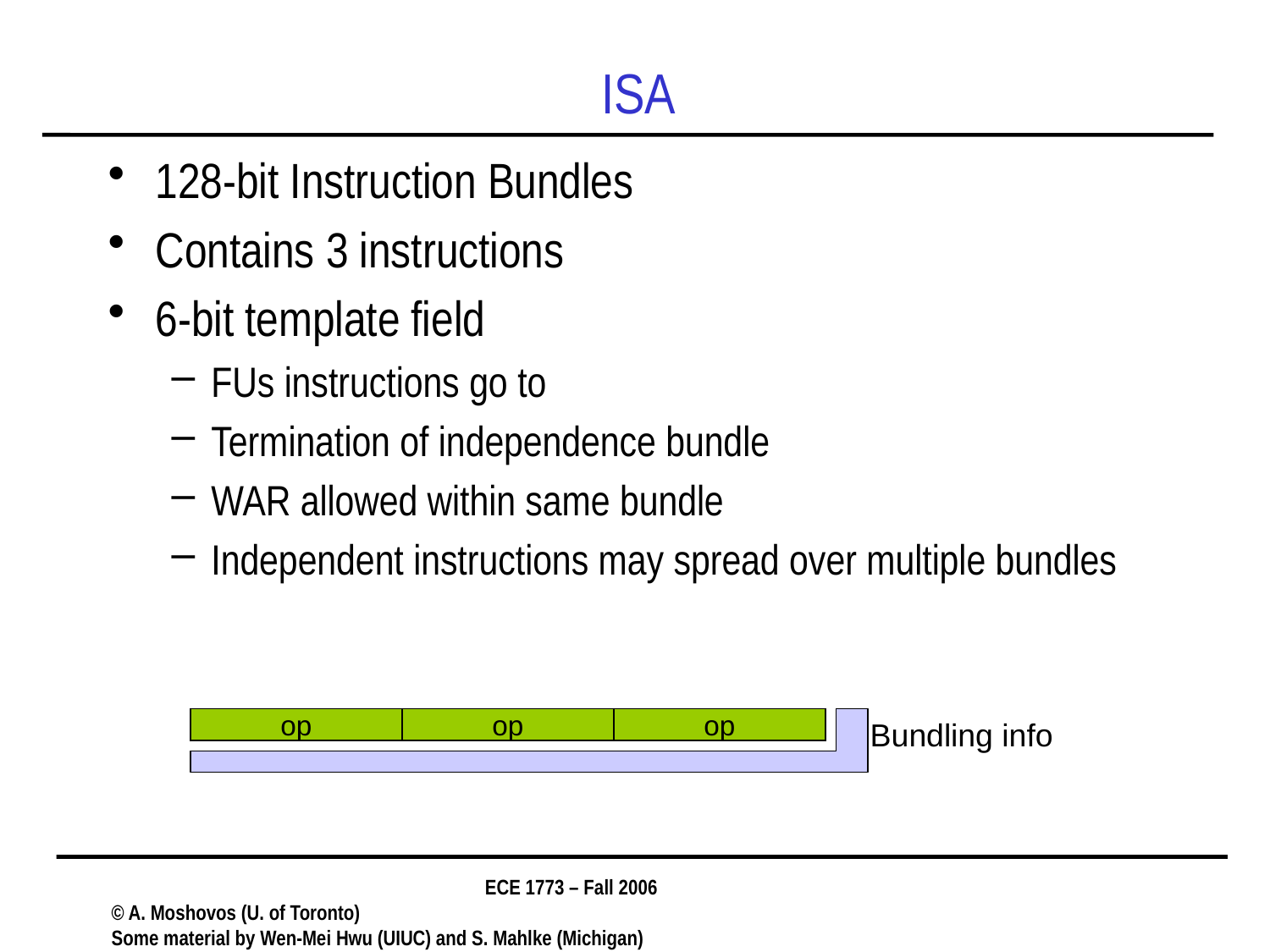

# ISA
128-bit Instruction Bundles
Contains 3 instructions
6-bit template field
FUs instructions go to
Termination of independence bundle
WAR allowed within same bundle
Independent instructions may spread over multiple bundles

op

op
op
Bundling info
ECE 1773 – Fall 2006
© A. Moshovos (U. of Toronto)
Some material by Wen-Mei Hwu (UIUC) and S. Mahlke (Michigan)